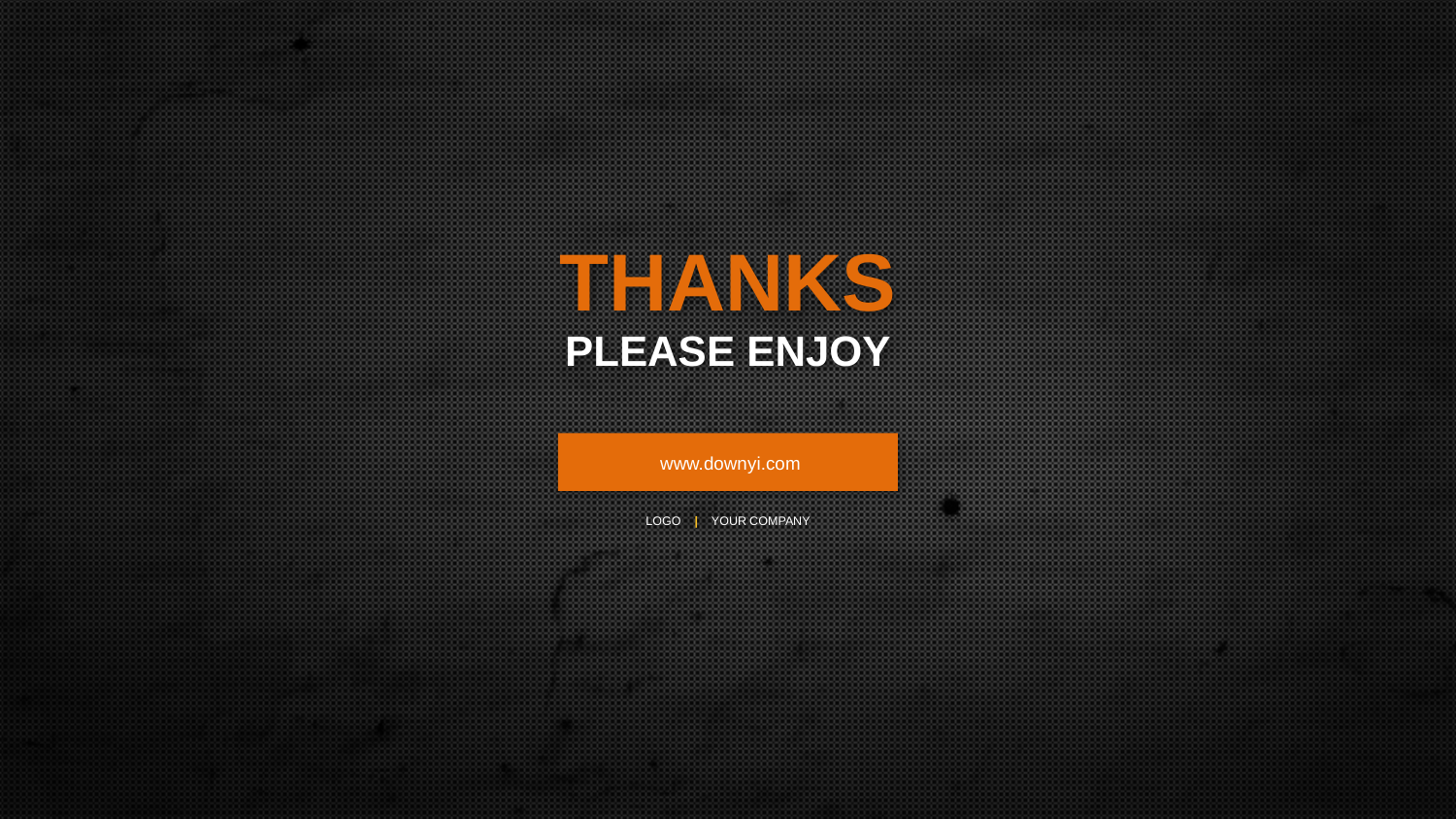

THANKS
PLEASE ENJOY

www.downyi.com
LOGO    |    YOUR COMPANY